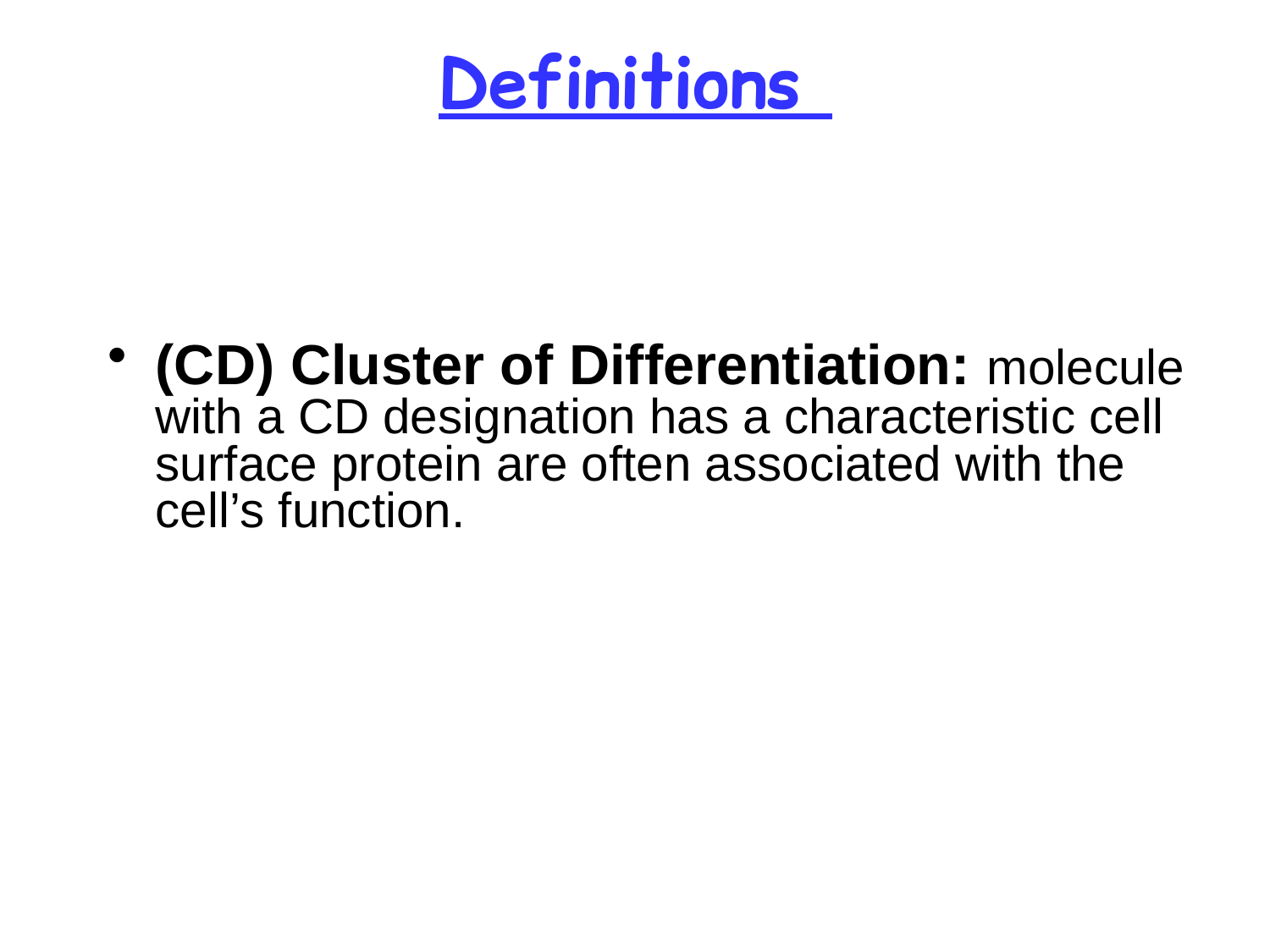

# Definitions

(CD) Cluster of Differentiation: molecule with a CD designation has a characteristic cell surface protein are often associated with the cell’s function.